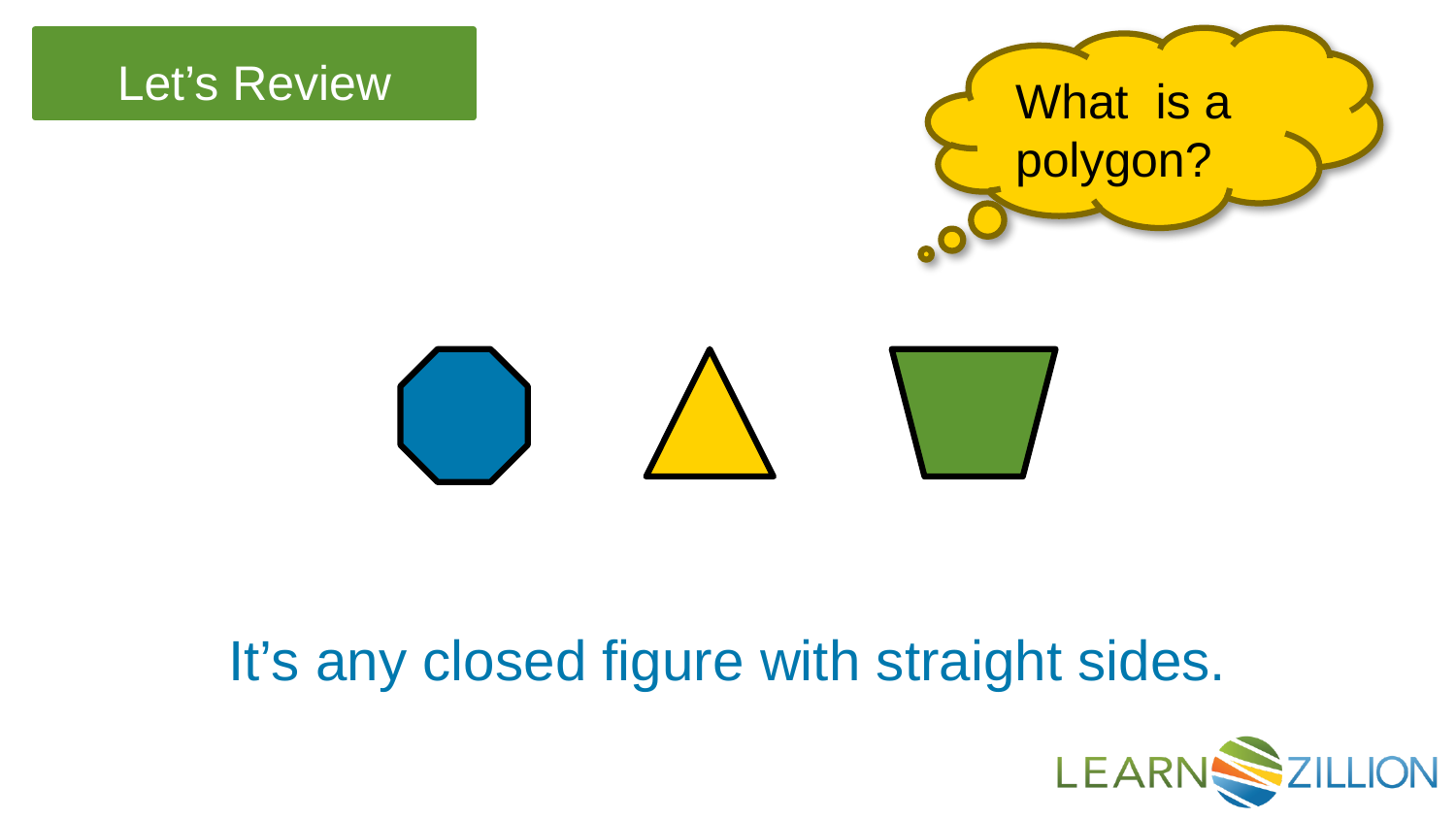

What  is a polygon?

It’s any closed figure with straight sides.